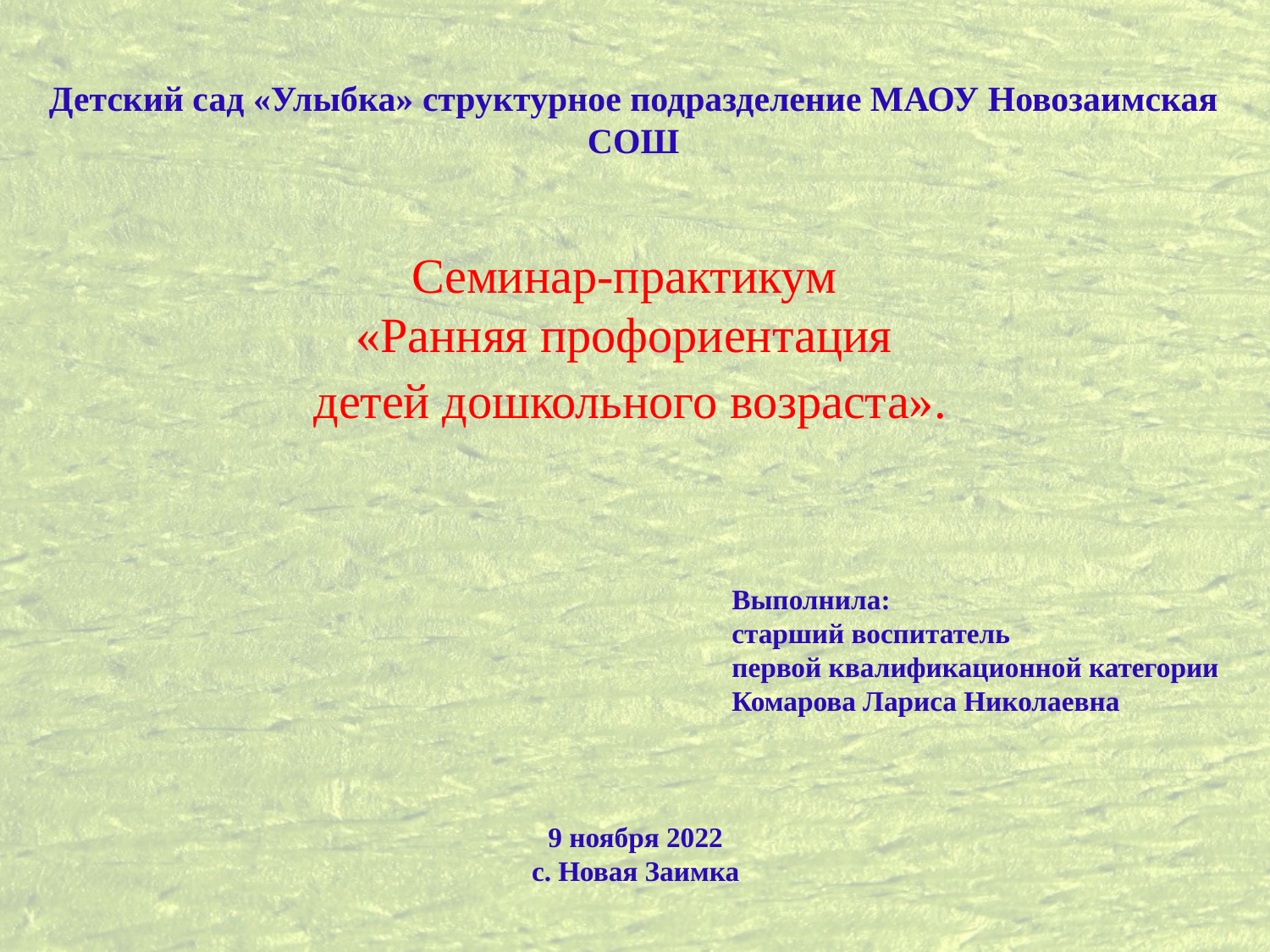

Детский сад «Улыбка» структурное подразделение МАОУ Новозаимская СОШ
Семинар-практикум
«Ранняя профориентация
детей дошкольного возраста».

Выполнила:
старший воспитатель
первой квалификационной категории
Комарова Лариса Николаевна

9 ноября 2022
с. Новая Заимка